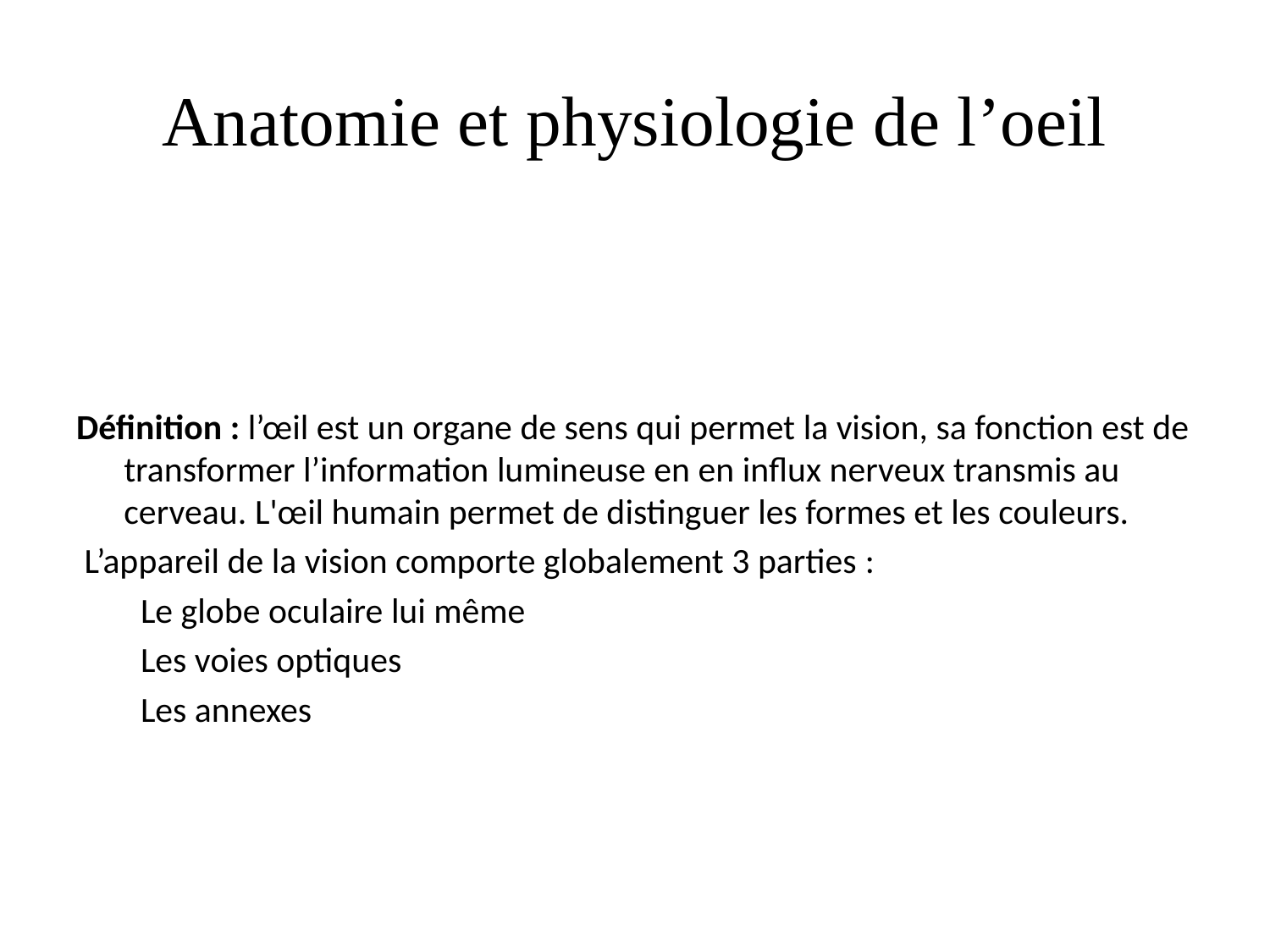

# Anatomie et physiologie de l’oeil

Définition : l’œil est un organe de sens qui permet la vision, sa fonction est de transformer l’information lumineuse en en influx nerveux transmis au cerveau. L'œil humain permet de distinguer les formes et les couleurs.
 L’appareil de la vision comporte globalement 3 parties :
        Le globe oculaire lui même
        Les voies optiques
        Les annexes